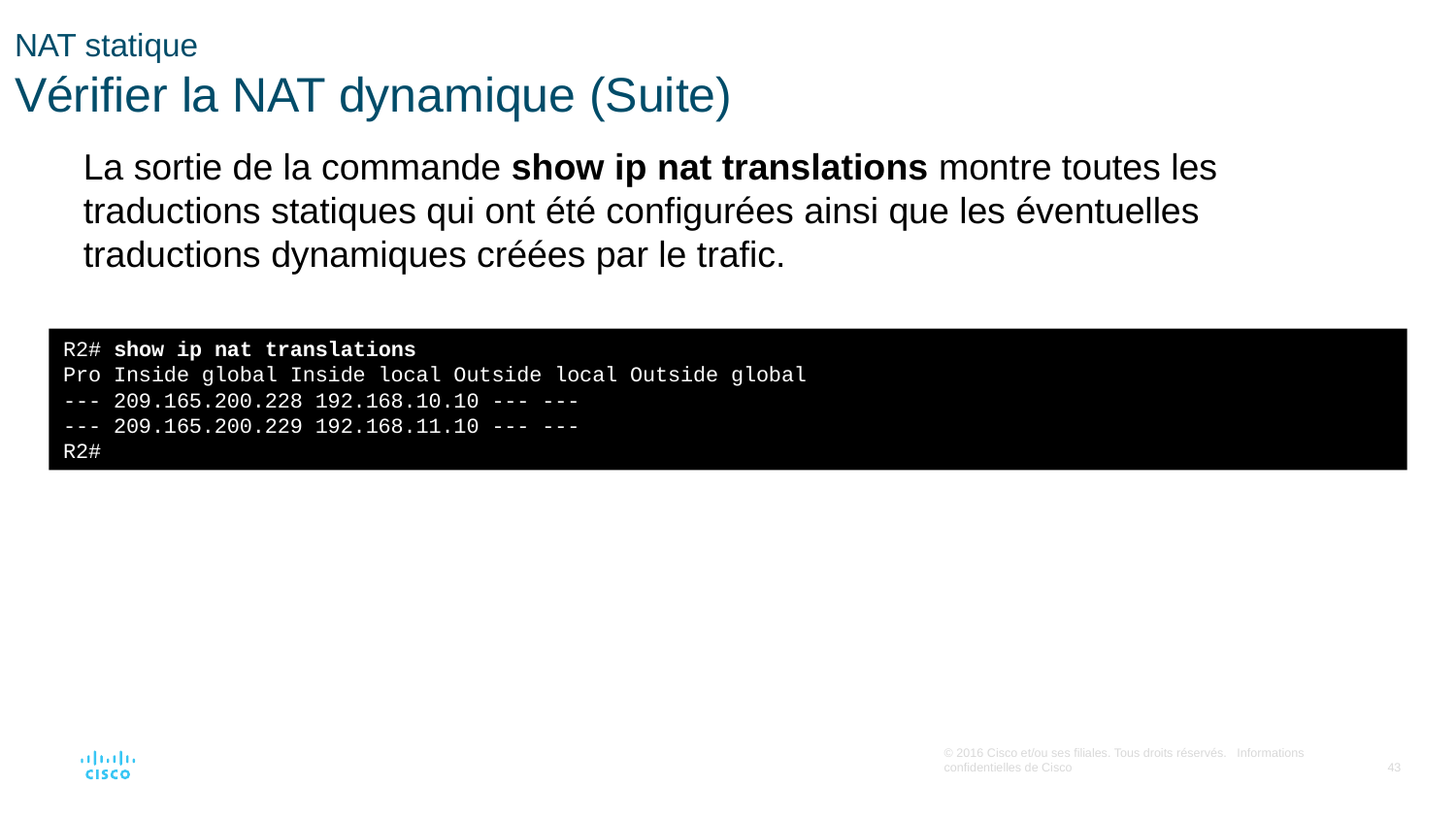

# NAT statique Vérifier la NAT dynamique (Suite)
La sortie de la commande show ip nat translations montre toutes les traductions statiques qui ont été configurées ainsi que les éventuelles traductions dynamiques créées par le trafic.
R2# show ip nat translations
Pro Inside global Inside local Outside local Outside global
--- 209.165.200.228 192.168.10.10 --- ---
--- 209.165.200.229 192.168.11.10 --- ---
R2#